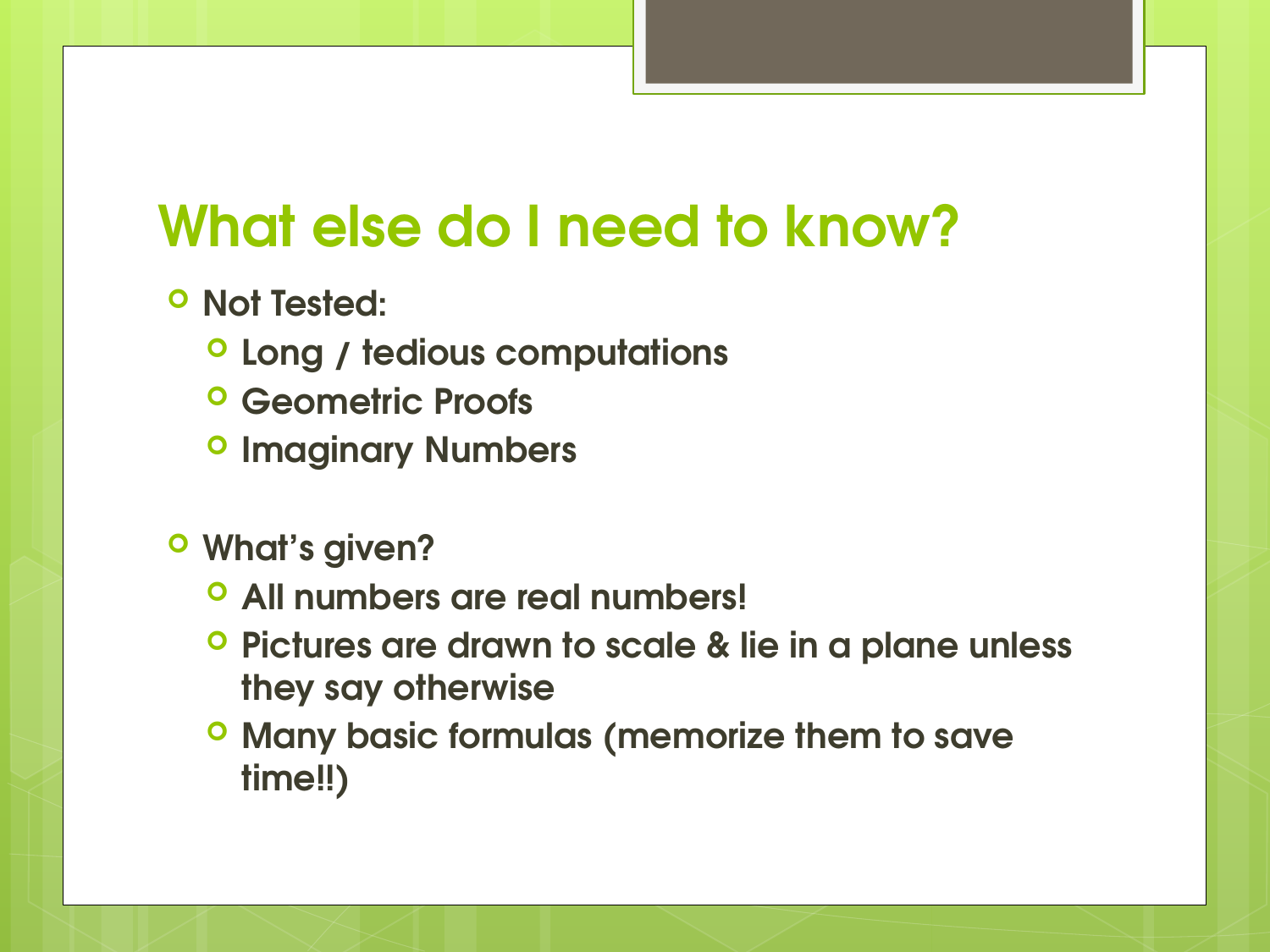

# What else do I need to know?
Not Tested:
Long / tedious computations
Geometric Proofs
Imaginary Numbers

What’s given?
All numbers are real numbers!
Pictures are drawn to scale & lie in a plane unless they say otherwise
Many basic formulas (memorize them to save time!!)